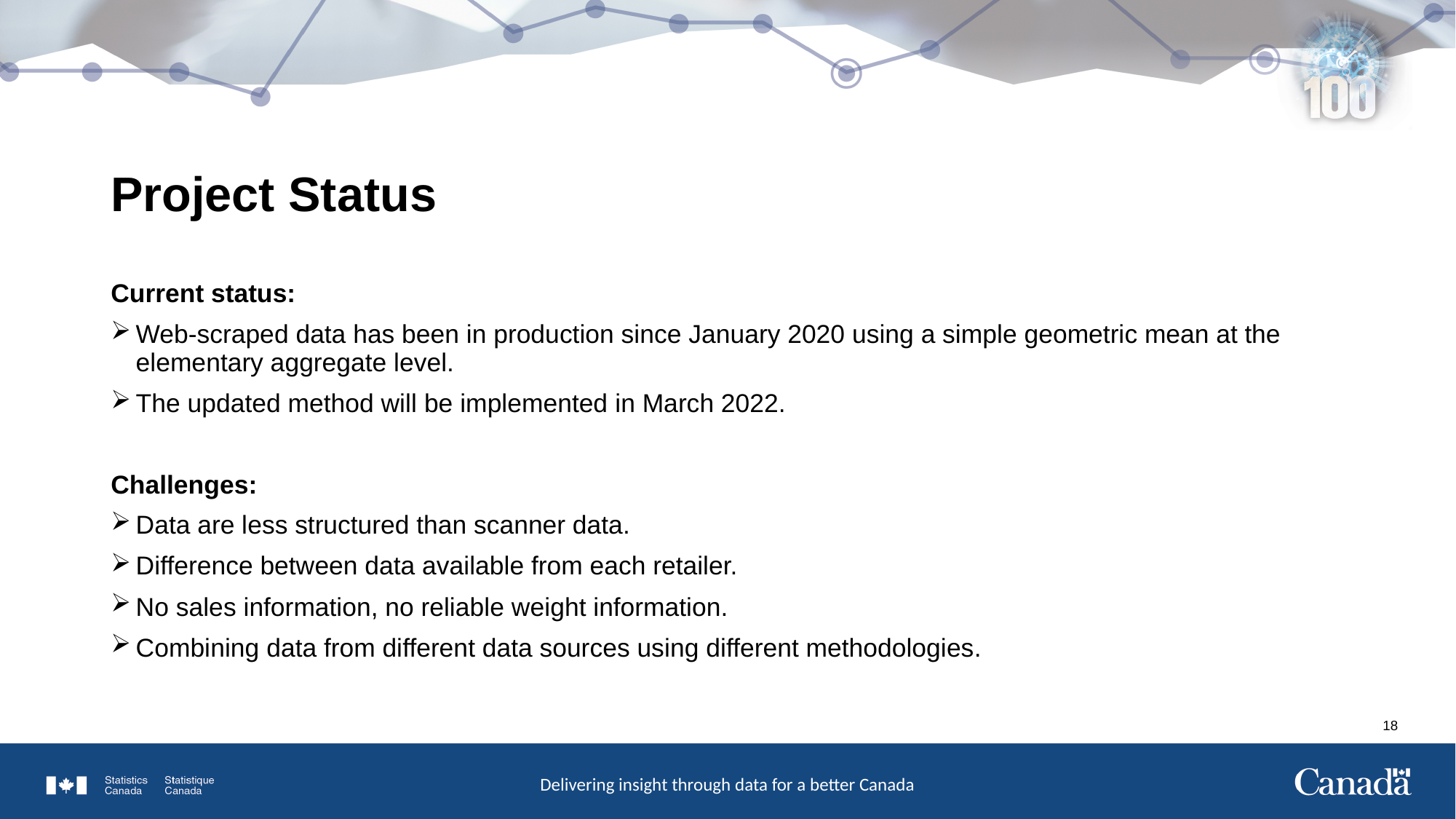

# Project Status
Current status:
Web-scraped data has been in production since January 2020 using a simple geometric mean at the elementary aggregate level.
The updated method will be implemented in March 2022.

Challenges:
Data are less structured than scanner data.
Difference between data available from each retailer.
No sales information, no reliable weight information.
Combining data from different data sources using different methodologies.

18